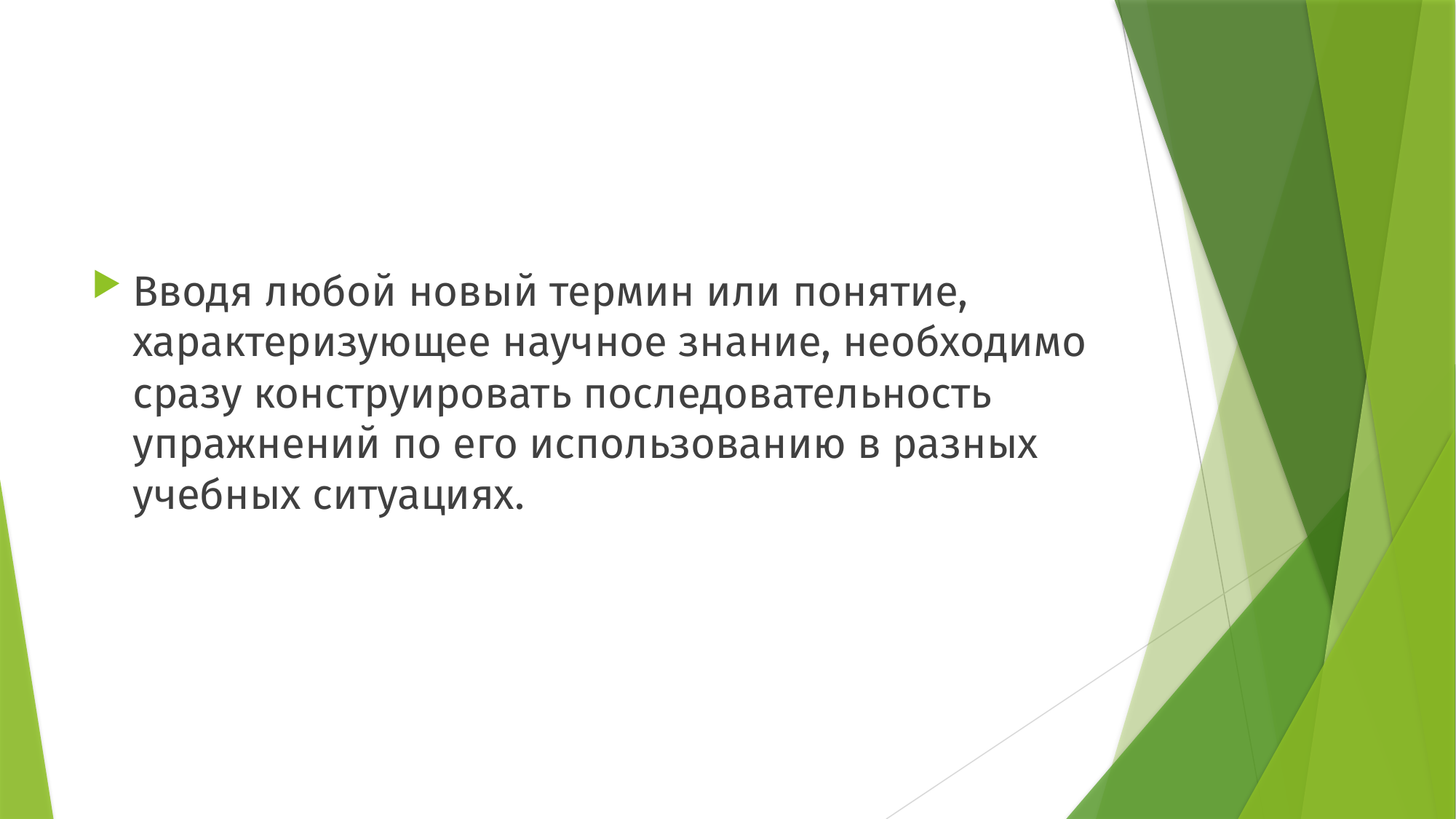

#
Вводя любой новый термин или понятие, характеризующее научное знание, необходимо сразу конструировать последовательность упражнений по его использованию в разных учебных ситуациях.